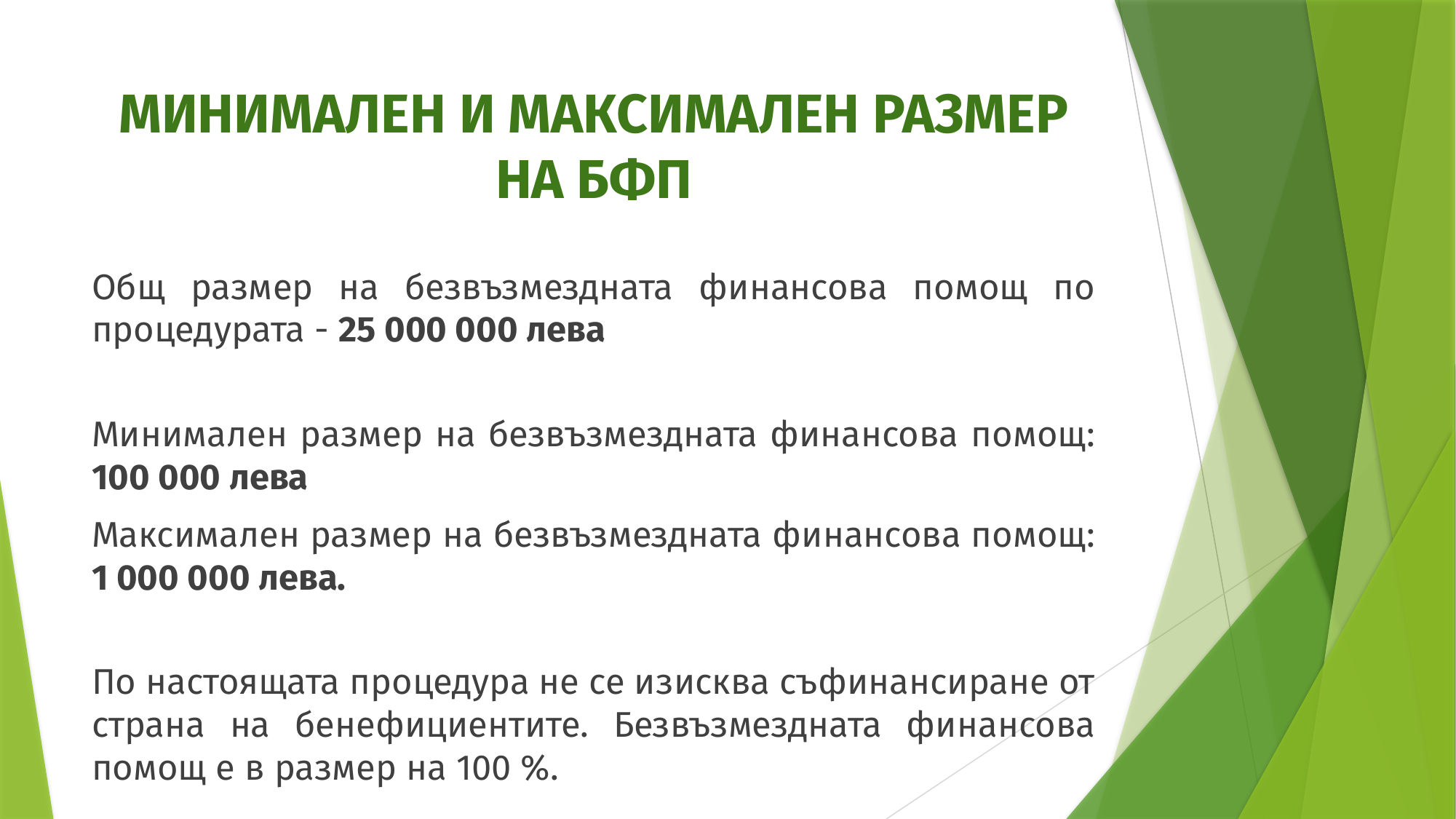

# МИНИМАЛЕН И МАКСИМАЛЕН РАЗМЕР НА БФП
Общ размер на безвъзмездната финансова помощ по процедурата - 25 000 000 лева

Минимален размер на безвъзмездната финансова помощ: 100 000 лева
Максимален размер на безвъзмездната финансова помощ: 1 000 000 лева.

По настоящата процедура не се изисква съфинансиране от страна на бенефициентите. Безвъзмездната финансова помощ е в размер на 100 %.